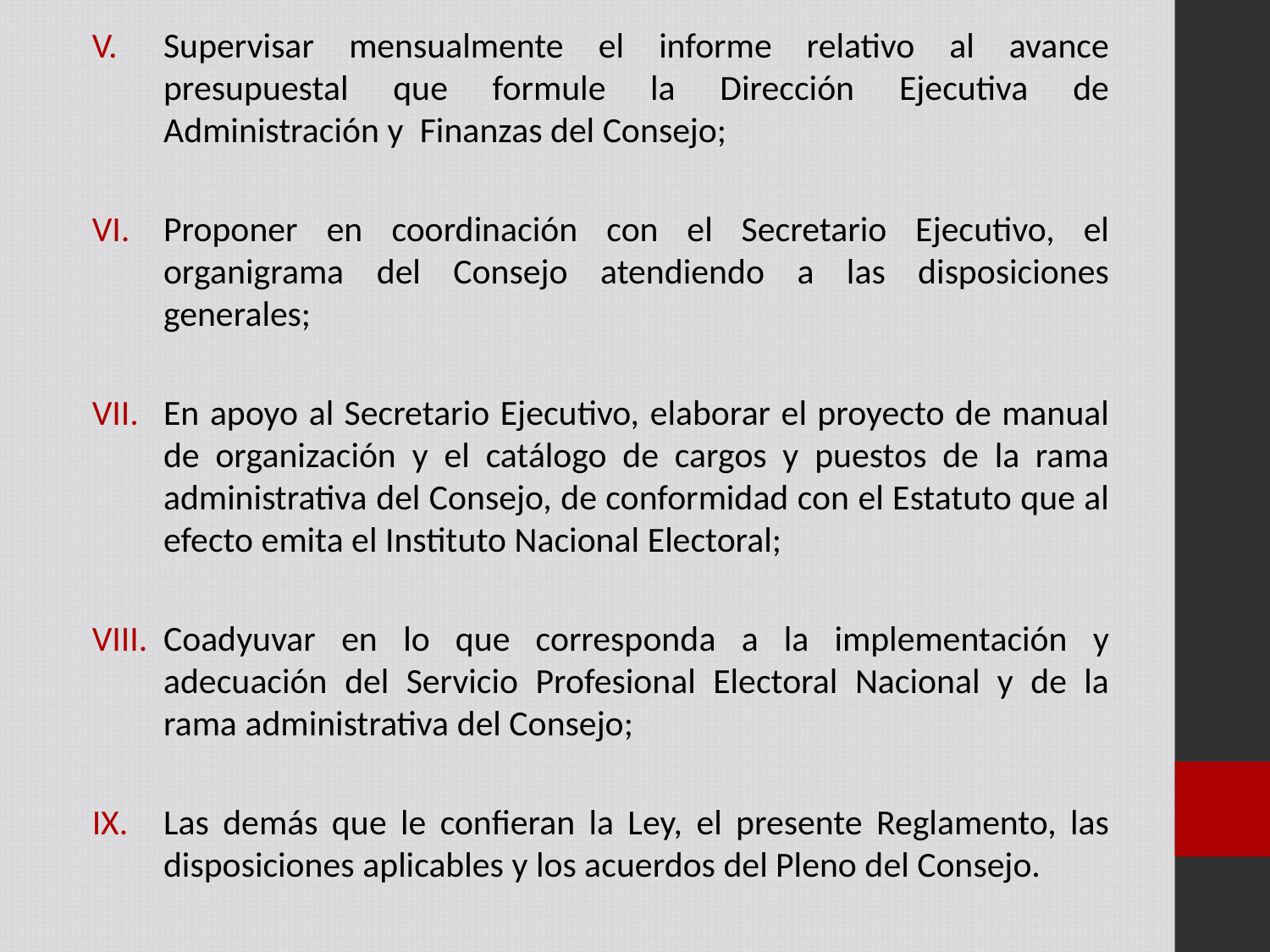

Supervisar mensualmente el informe relativo al avance presupuestal que formule la Dirección Ejecutiva de Administración y  Finanzas del Consejo;

Proponer en coordinación con el Secretario Ejecutivo, el organigrama del Consejo atendiendo a las disposiciones generales;

En apoyo al Secretario Ejecutivo, elaborar el proyecto de manual de organización y el catálogo de cargos y puestos de la rama administrativa del Consejo, de conformidad con el Estatuto que al efecto emita el Instituto Nacional Electoral;

Coadyuvar en lo que corresponda a la implementación y adecuación del Servicio Profesional Electoral Nacional y de la rama administrativa del Consejo;

Las demás que le confieran la Ley, el presente Reglamento, las disposiciones aplicables y los acuerdos del Pleno del Consejo.